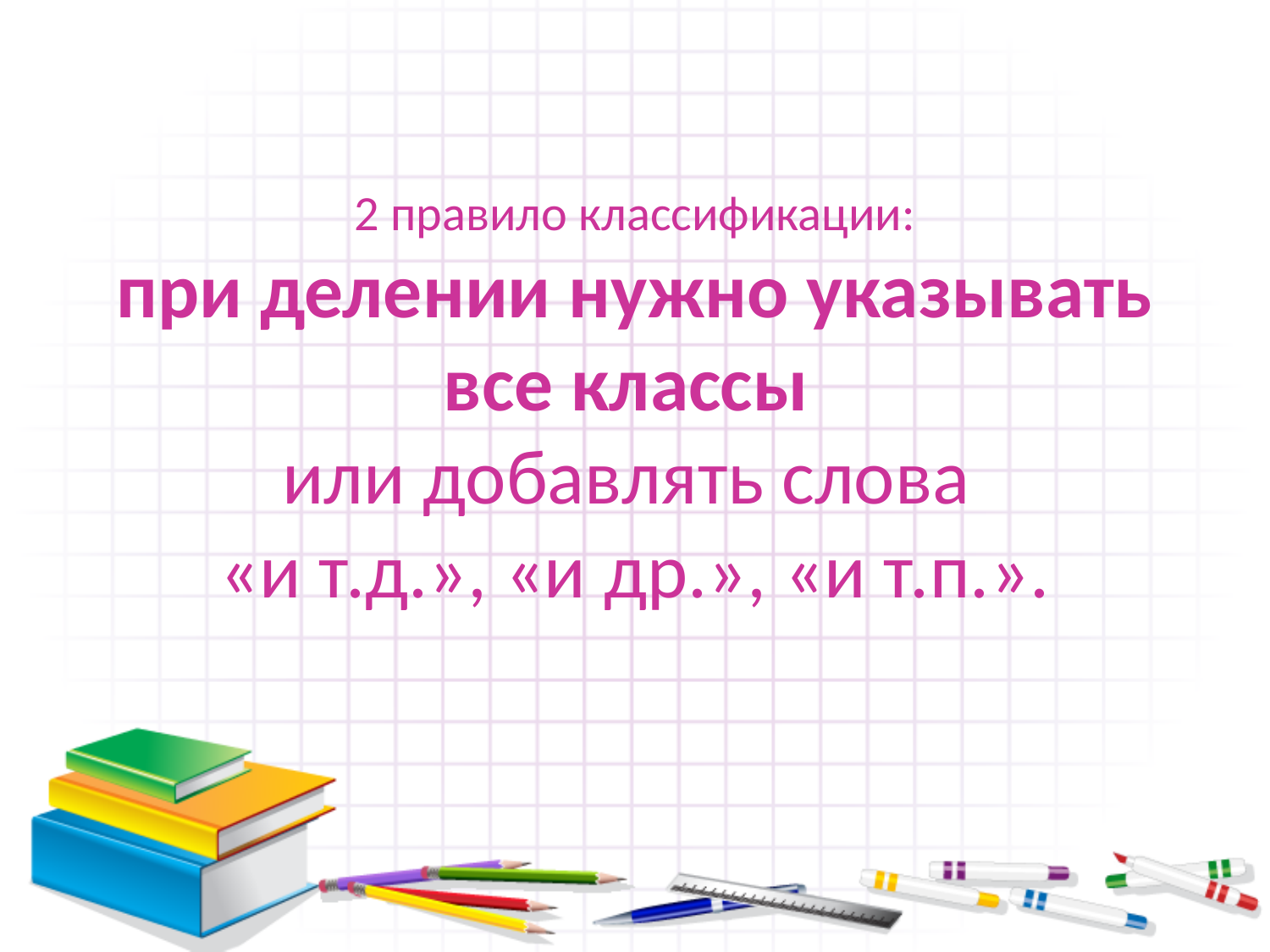

# 2 правило классификации: при делении нужно указывать все классы или добавлять слова «и т.д.», «и др.», «и т.п.».